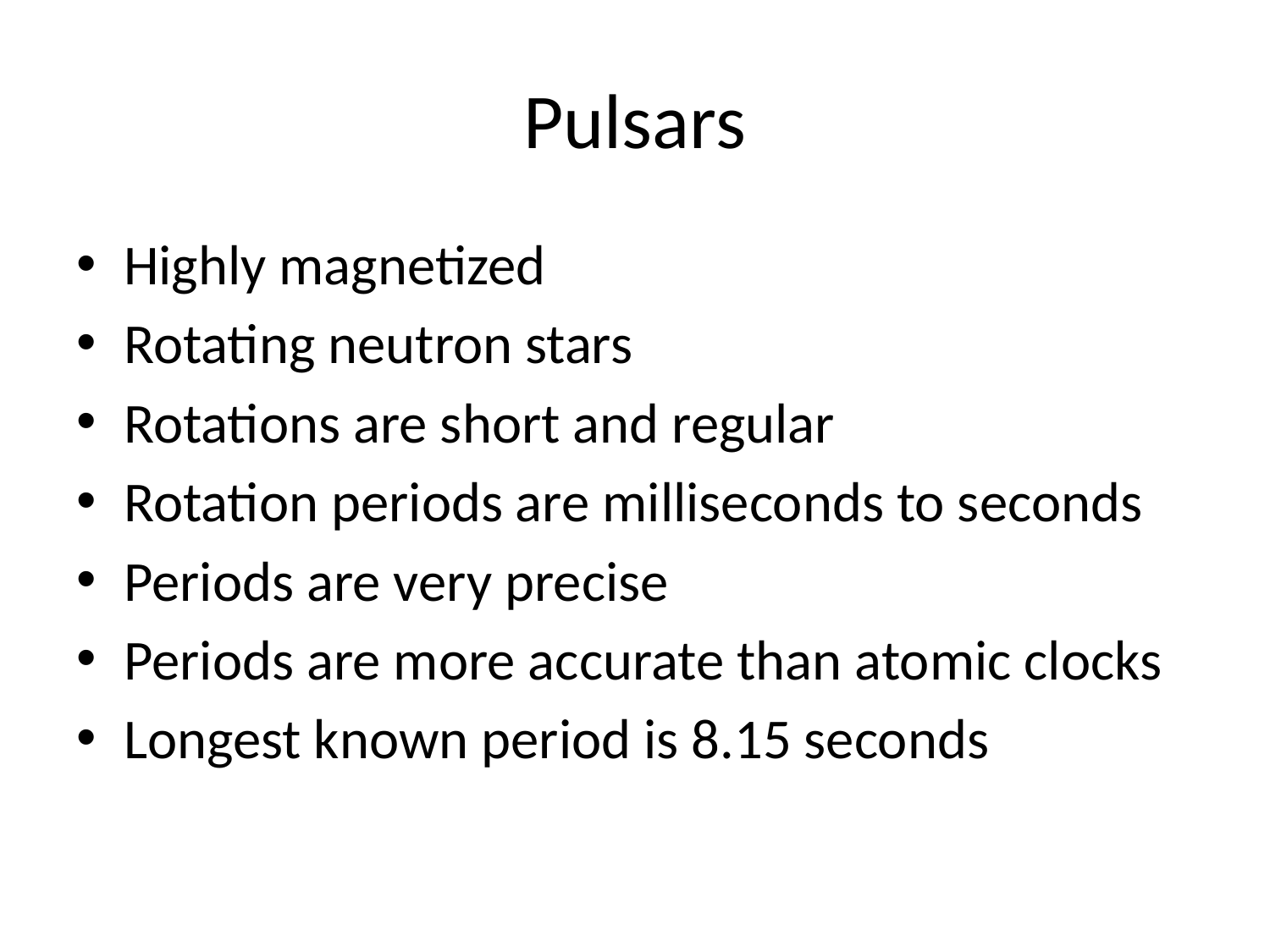

# Pulsars
Highly magnetized
Rotating neutron stars
Rotations are short and regular
Rotation periods are milliseconds to seconds
Periods are very precise
Periods are more accurate than atomic clocks
Longest known period is 8.15 seconds